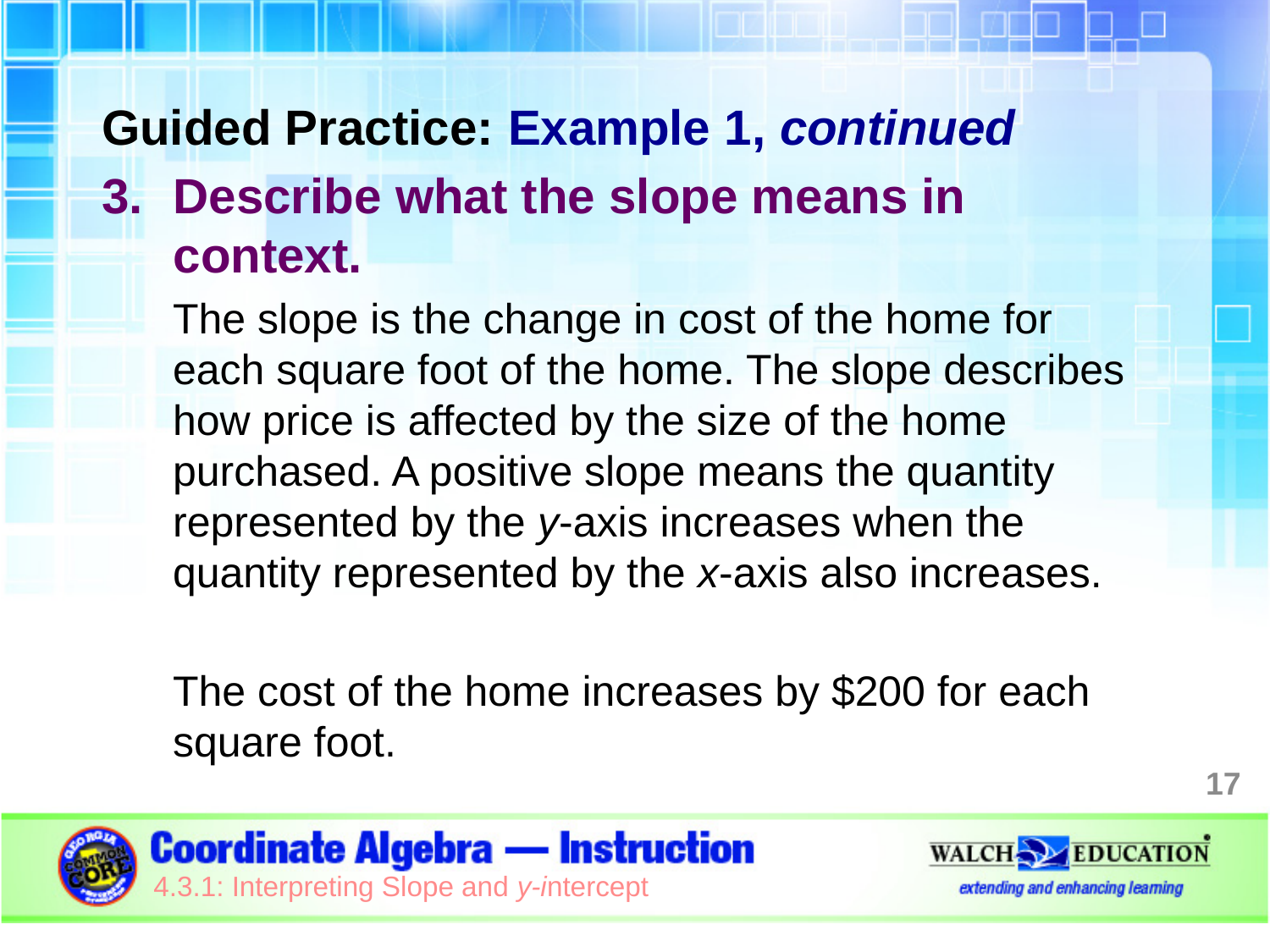

Guided Practice: Example 1, continued
Describe what the slope means in context.
The slope is the change in cost of the home for each square foot of the home. The slope describes how price is affected by the size of the home purchased. A positive slope means the quantity represented by the y-axis increases when the quantity represented by the x-axis also increases.

The cost of the home increases by $200 for each square foot.

17
4.3.1: Interpreting Slope and y-intercept